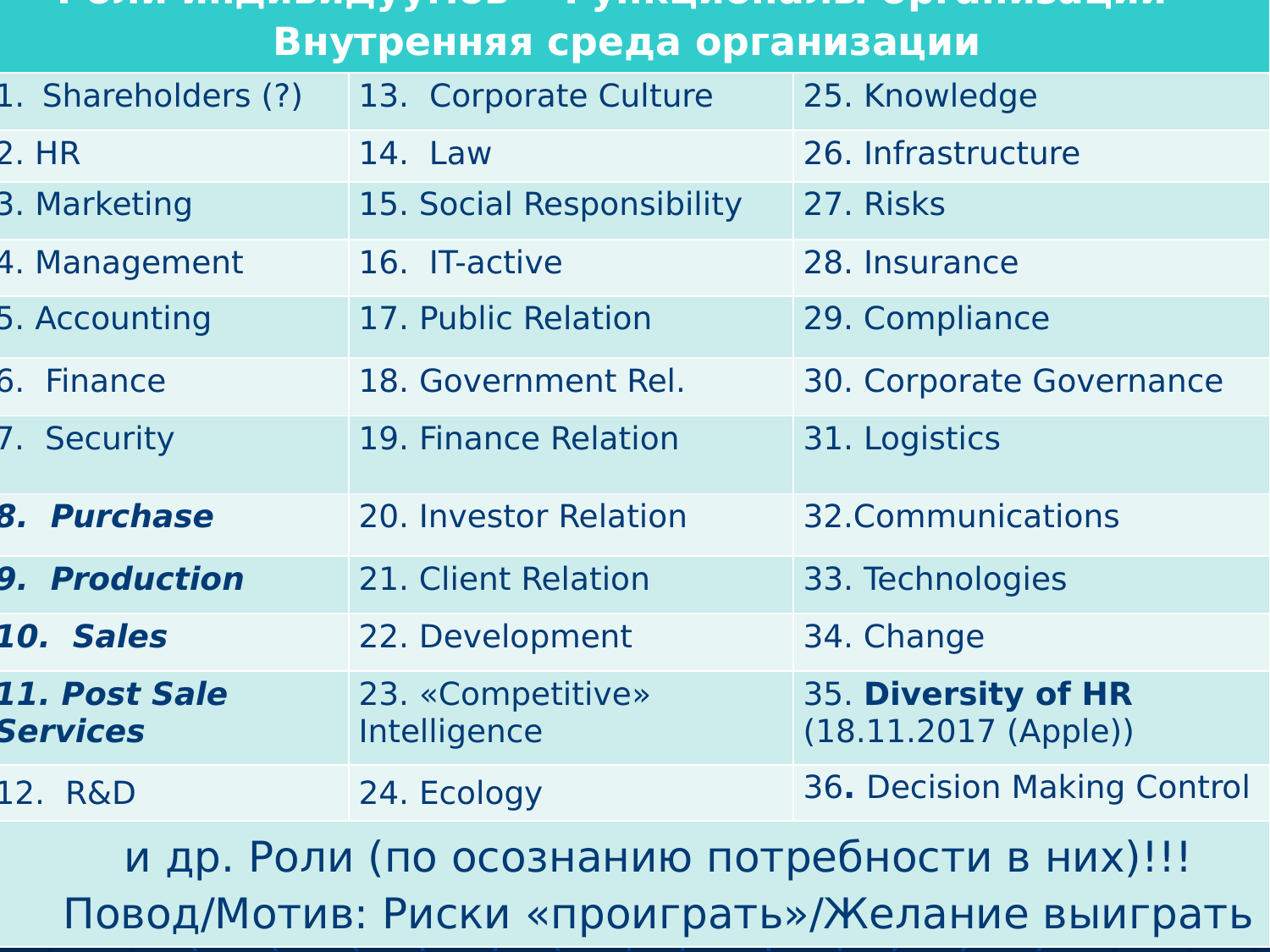

| Роли индивидуумов - Функционалы организации - Внутренняя среда организации |  |  |
| --- | --- | --- |
| Shareholders (?) | 13. Corporate Culture | 25. Knowledge |
| 2. HR | 14. Law | 26. Infrastructure |
| 3. Marketing | 15. Social Responsibility | 27. Risks |
| 4. Management | 16. IT-active | 28. Insurance |
| 5. Accounting | 17. Public Relation | 29. Compliance |
| 6. Finance | 18. Government Rel. | 30. Corporate Governance |
| 7. Security | 19. Finance Relation | 31. Logistics |
| 8. Purchase | 20. Investor Relation | Communications |
| 9. Production | 21. Client Relation | 33. Technologies |
| 10. Sales | 22. Development | 34. Change |
| 11. Post Sale Services | 23. «Competitive» Intelligence | 35. Diversity of HR (18.11.2017 (Apple)) |
| 12. R&D | 24. Ecology | 36. Decision Making Control |
| и др. Роли (по осознанию потребности в них)!!! Повод/Мотив: Риски «проиграть»/Желание выиграть |  |  |
проф. МАРШЕВ В. И. (МГУ)